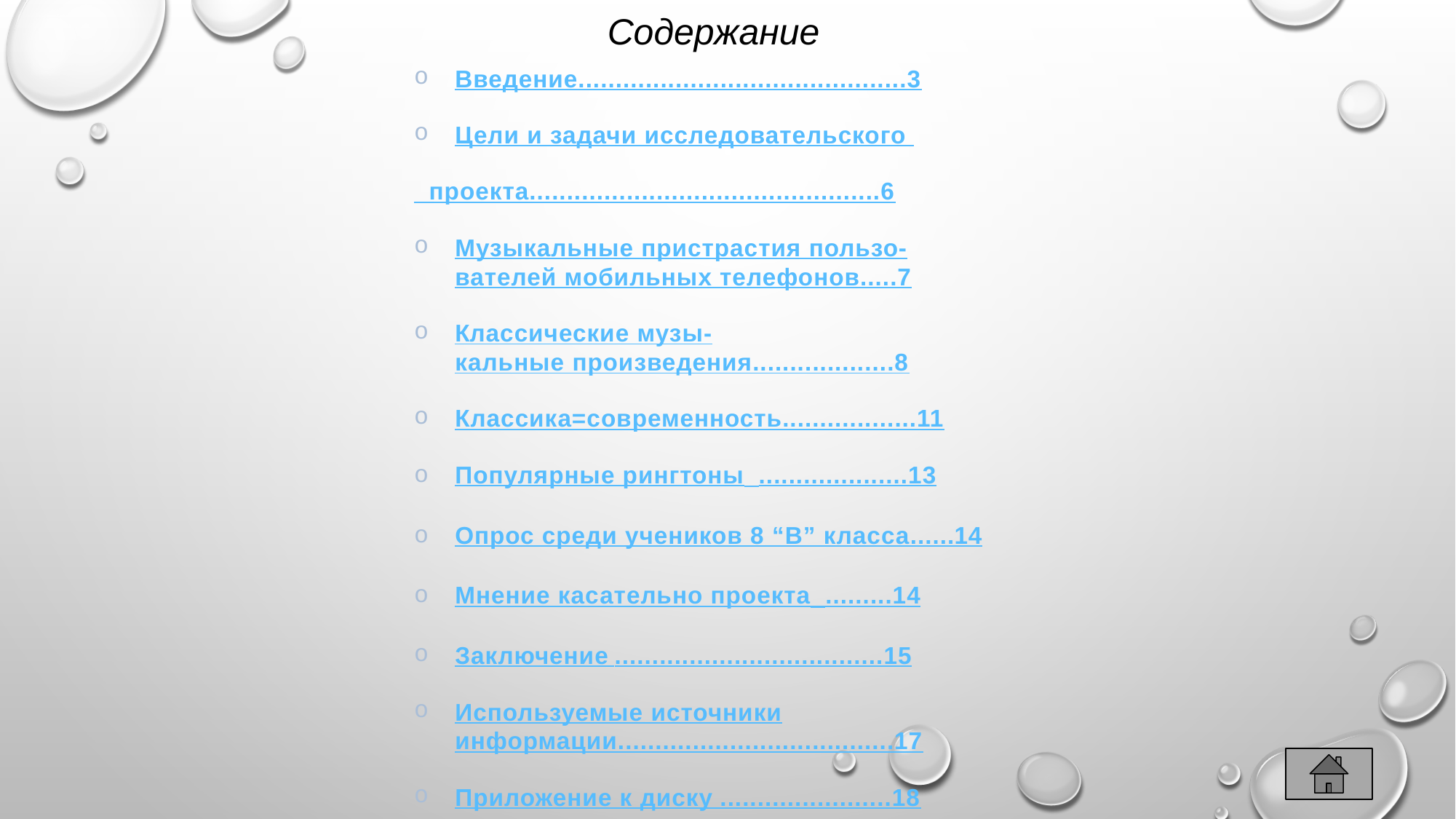

Содержание
Введение............................................	3
Цели и задачи исследовательского
	  проекта...............................................	6
Музыкальные пристрастия пользо-
вателей мобильных телефонов.....	7
Классические музы-
кальные произведения...................	8
Классика=современность..................	11
Популярные рингтоны ....................	13
Опрос среди учеников 8 “В” класса......	14
Мнение касательно проекта .........	14
Заключение ....................................	15
Используемые источники
информации.....................................	17
Приложение к диску .......................	18